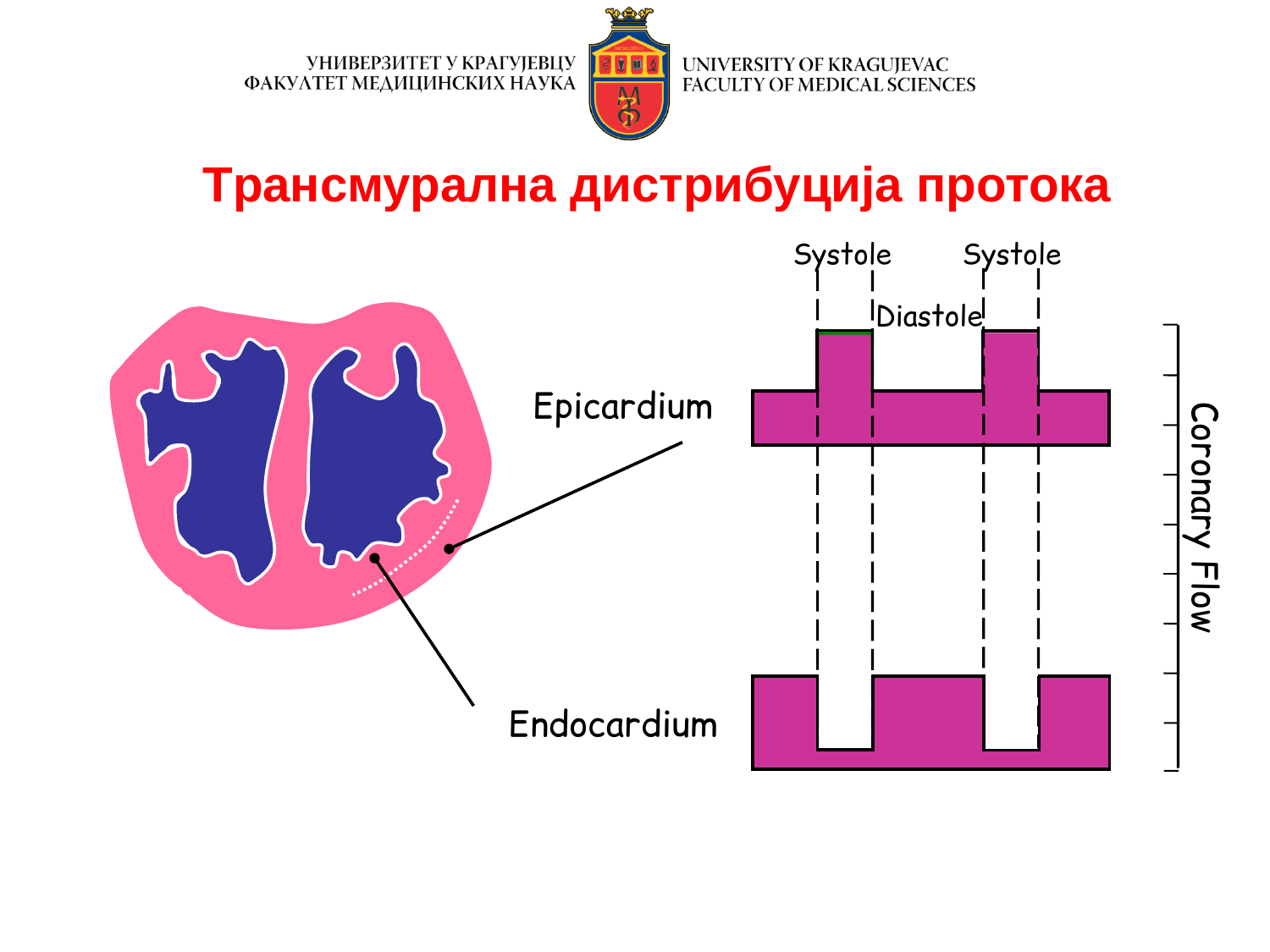

Tрансмурална дистрибуција протока
Systole
Systole

Diastole

Epicardium

Coronary Flow

Endocardium